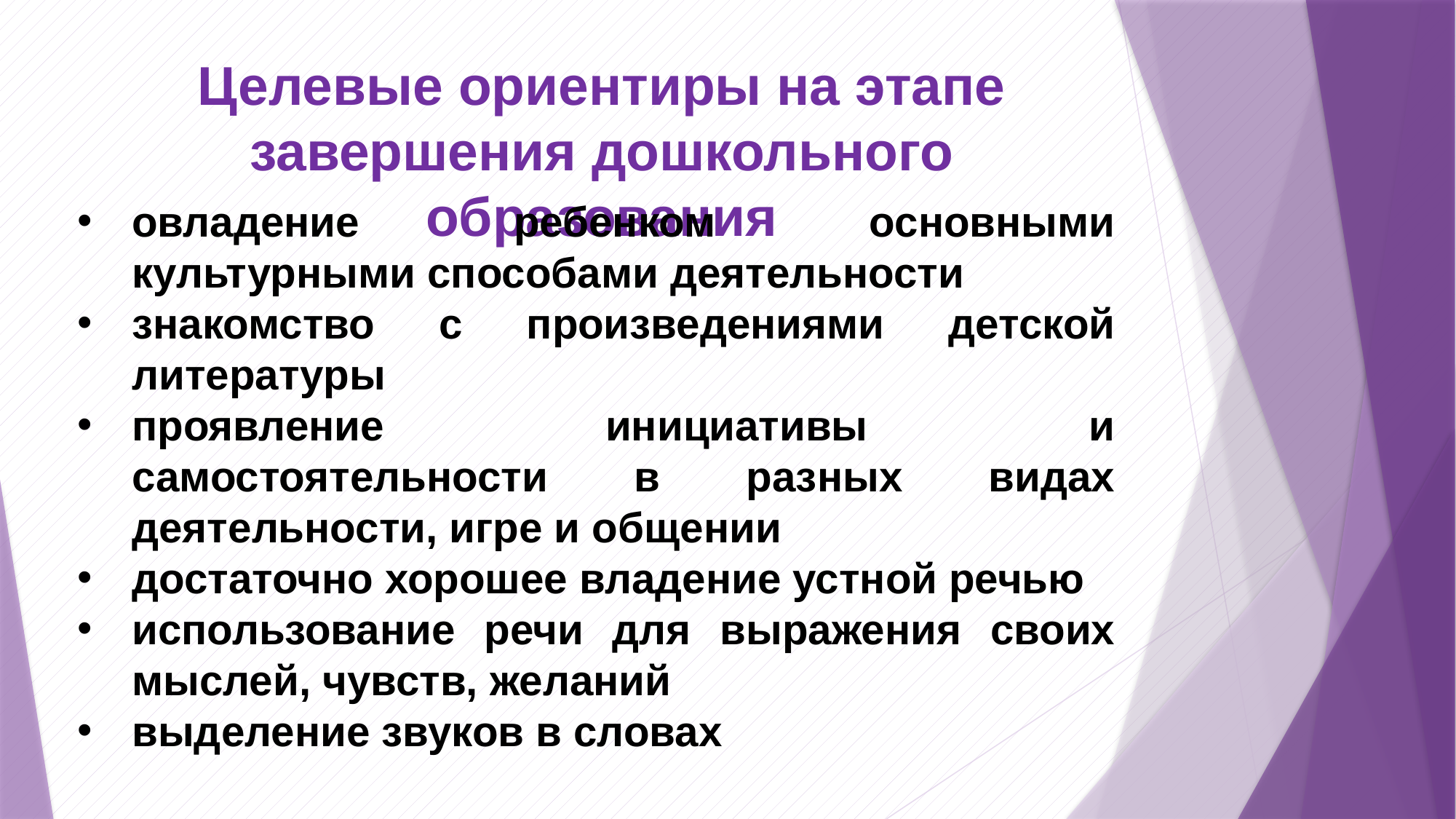

# Целевые ориентиры на этапе завершения дошкольного образования
овладение ребенком основными культурными способами деятельности
знакомство с произведениями детской литературы
проявление инициативы и самостоятельности в разных видах деятельности, игре и общении
достаточно хорошее владение устной речью
использование речи для выражения своих мыслей, чувств, желаний
выделение звуков в словах